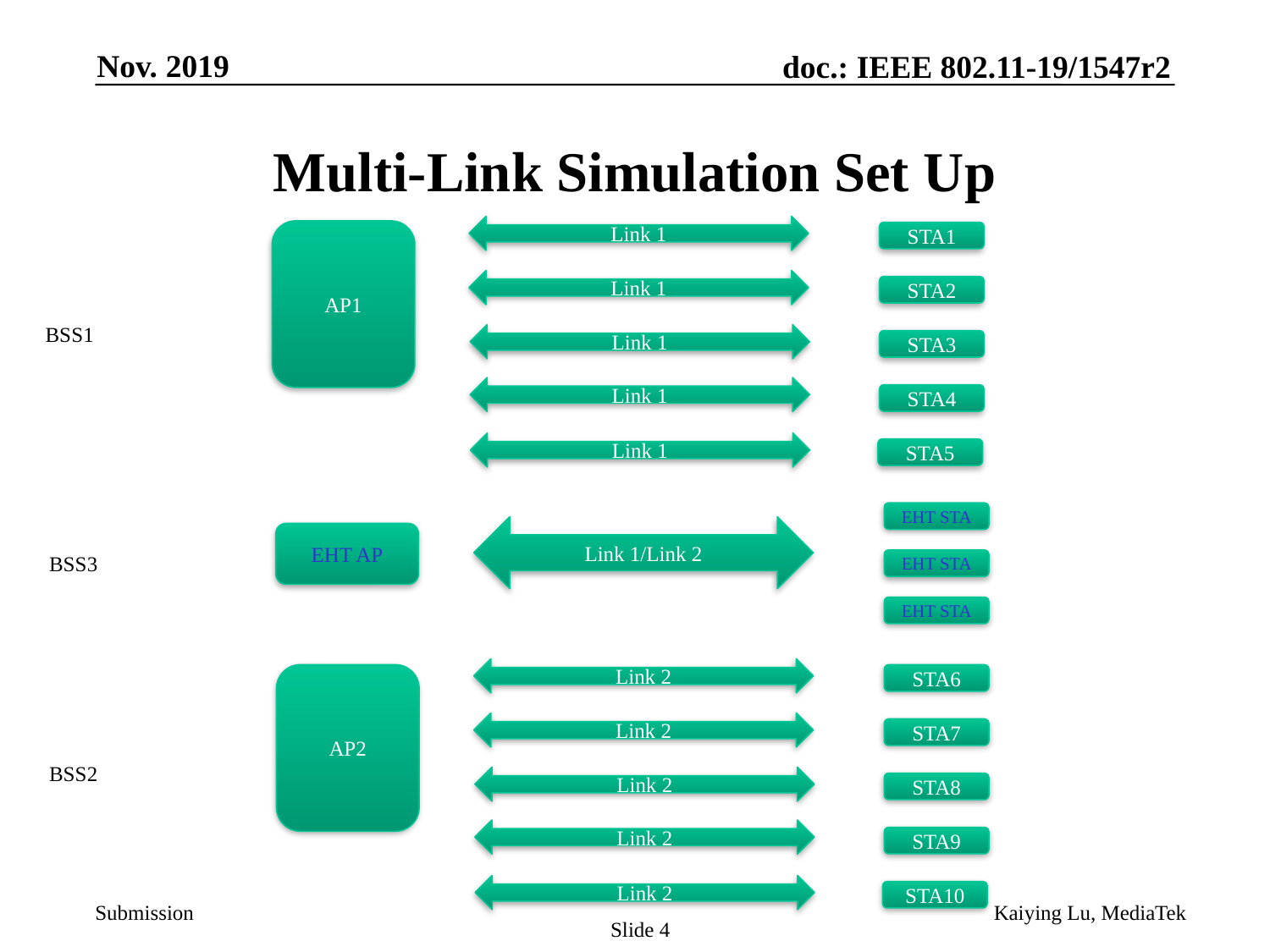

Nov. 2019
# Multi-Link Simulation Set Up
Link 1
AP1
STA1
Link 1
STA2
BSS1
Link 1
STA3
Link 1
STA4
Link 1
STA5
EHT STA
Link 1/Link 2
EHT AP
BSS3
EHT STA
EHT STA
Link 2
STA6
AP2
Link 2
STA7
BSS2
Link 2
STA8
Link 2
STA9
Link 2
STA10
Kaiying Lu, MediaTek
Slide 4